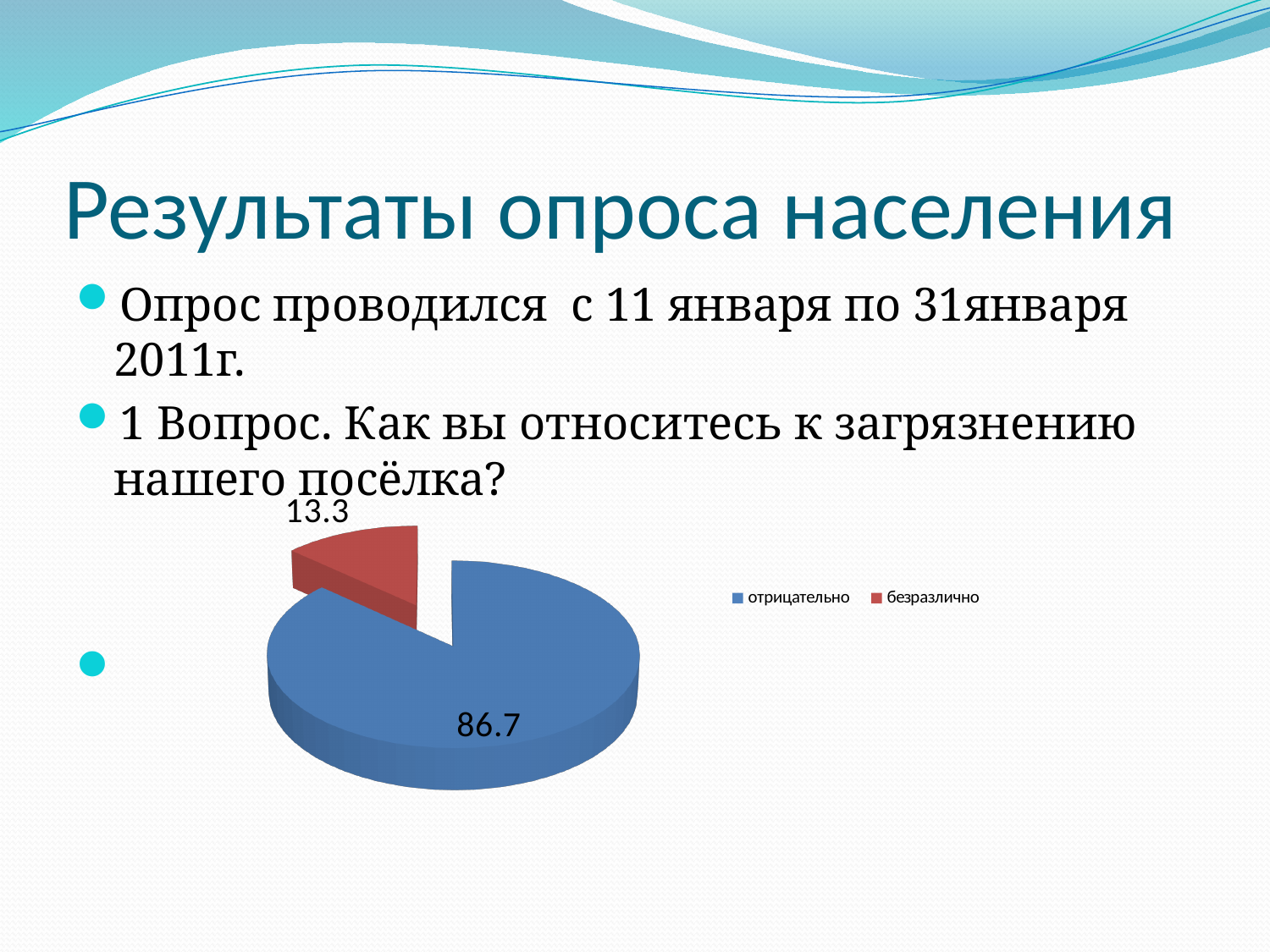

# Результаты опроса населения
Опрос проводился  с 11 января по 31января 2011г.
1 Вопрос. Как вы относитесь к загрязнению нашего посёлка?

[unsupported chart]

[unsupported chart]